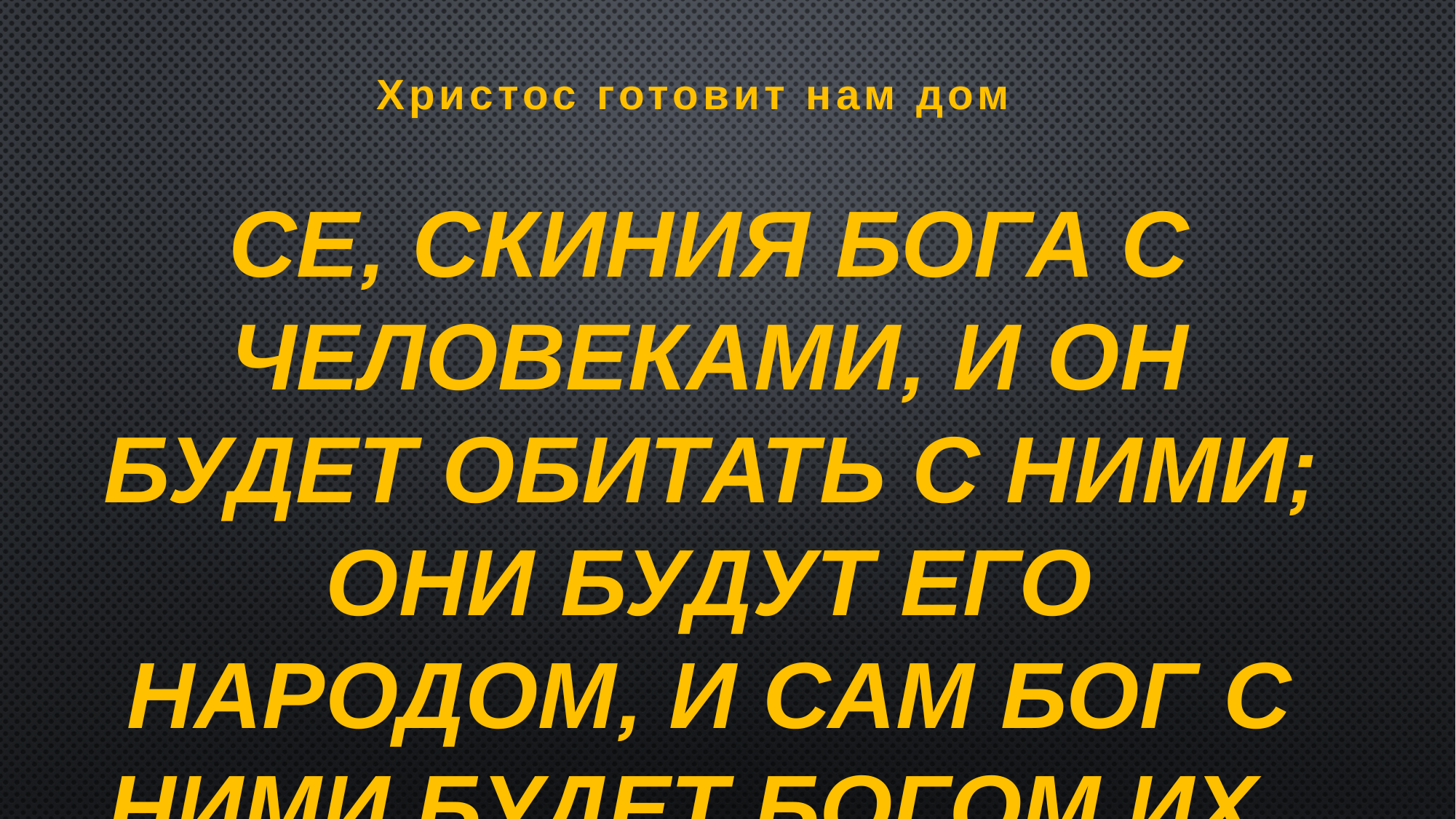

Христос готовит нам дом
се, скиния Бога с человеками, и Он будет обитать с ними; они будут Его народом, и Сам Бог с ними будет Богом их.